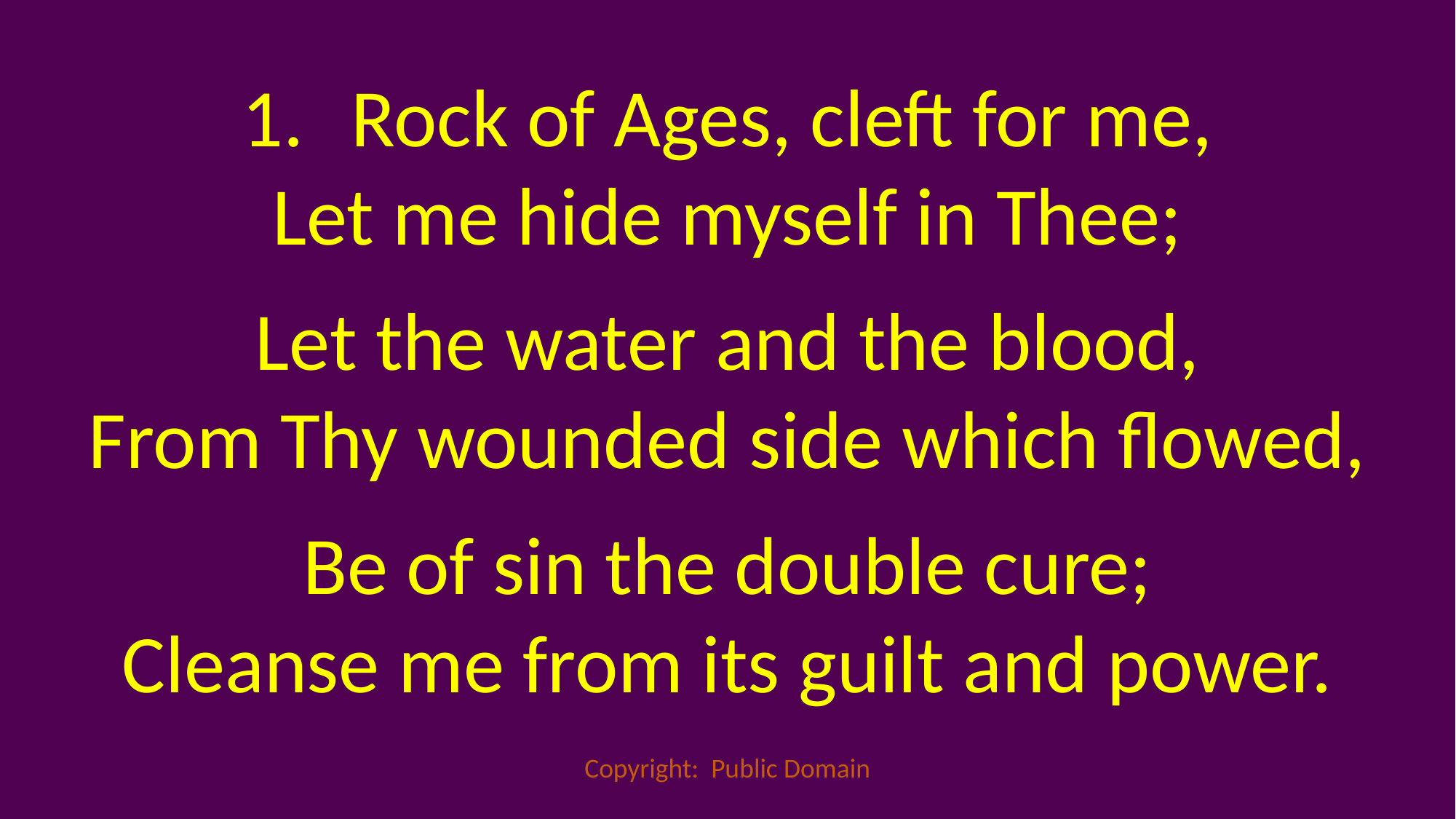

1. 	Rock of Ages, cleft for me,
Let me hide myself in Thee;
Let the water and the blood,
From Thy wounded side which flowed,
Be of sin the double cure;
Cleanse me from its guilt and power.
Copyright:  Public Domain